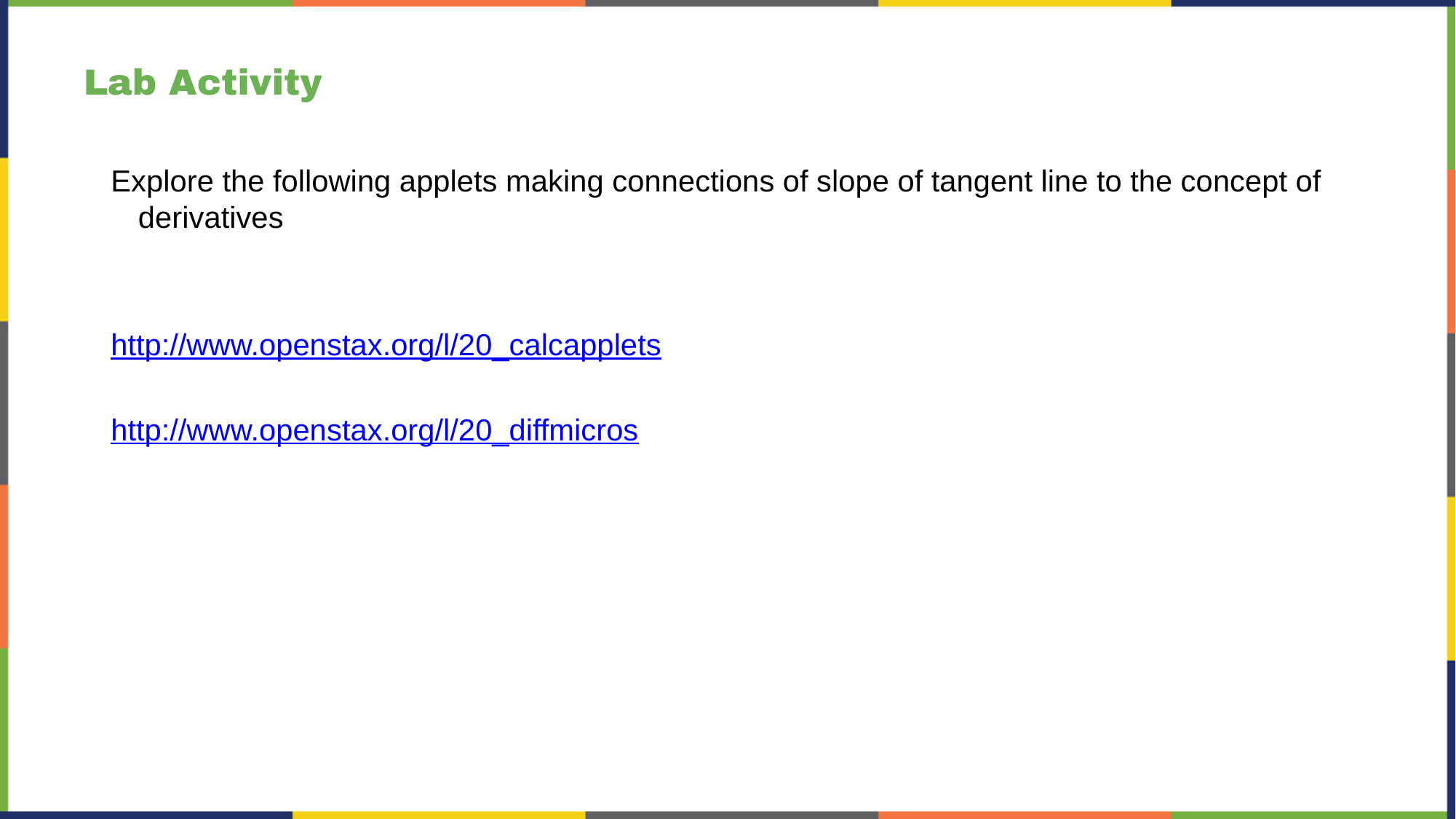

# Lab Activity
Explore the following applets making connections of slope of tangent line to the concept of derivatives

http://www.openstax.org/l/20_calcapplets

http://www.openstax.org/l/20_diffmicros